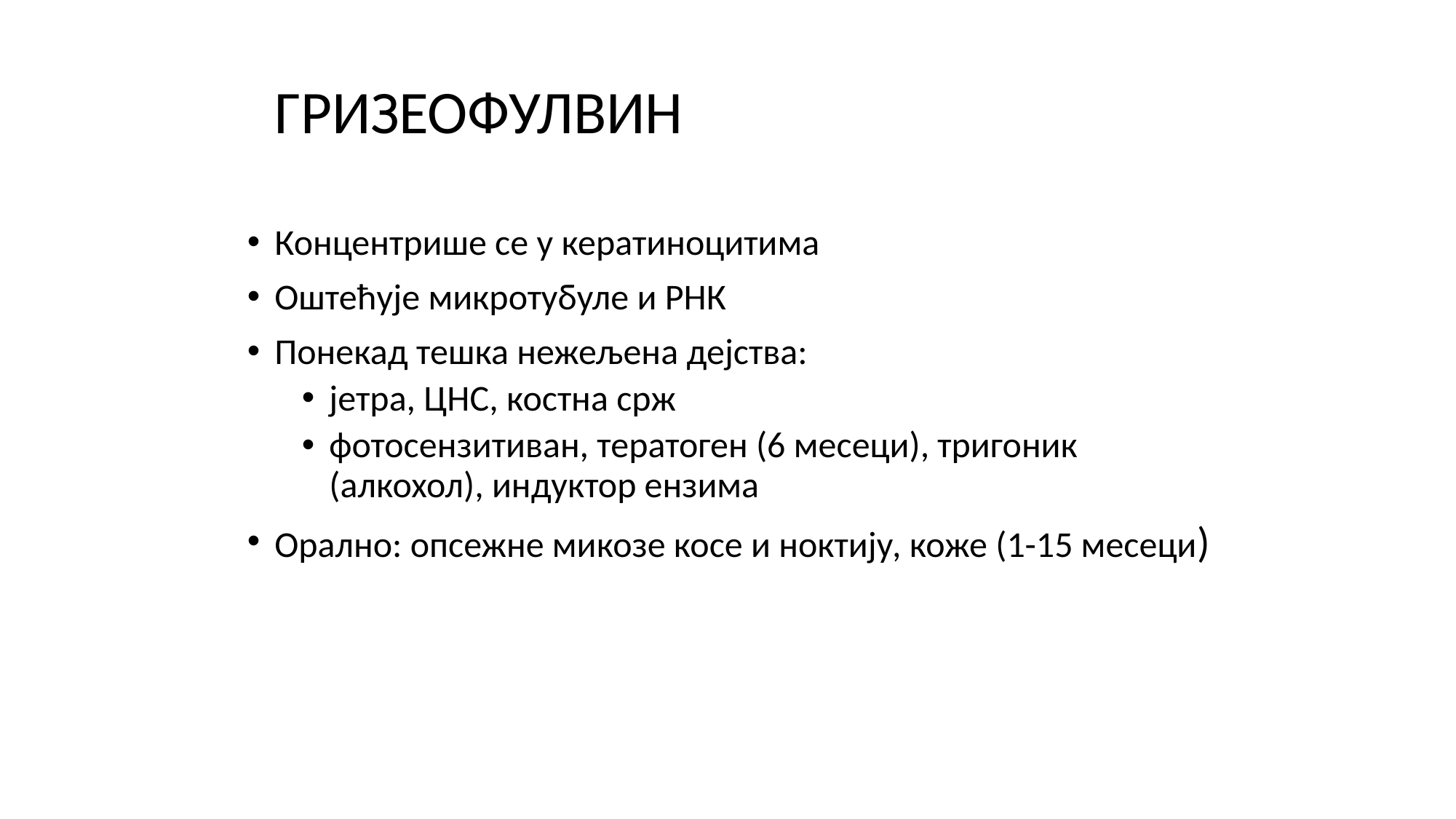

# ГРИЗЕОФУЛВИН
Концентрише се у кератиноцитима
Оштећује микротубуле и РНК
Понекад тешка нежељена дејства:
јетра, ЦНС, костна срж
фотосензитиван, тератоген (6 месеци), тригоник (алкохол), индуктор ензима
Орално: опсежне микозе косе и ноктију, коже (1-15 месеци)